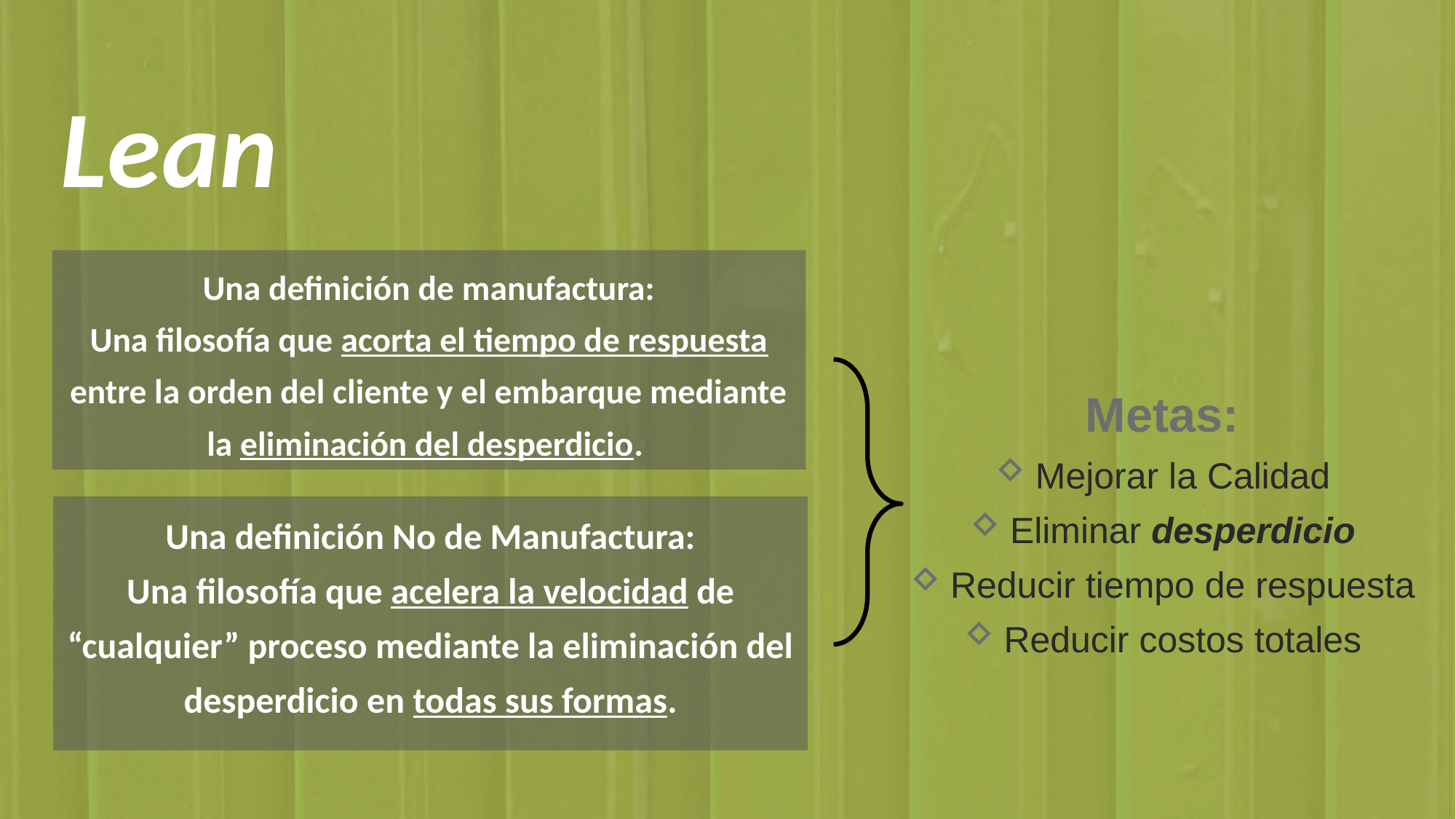

Lean
Una definición de manufactura:
Una filosofía que acorta el tiempo de respuesta entre la orden del cliente y el embarque mediante la eliminación del desperdicio.

Metas:
Mejorar la Calidad
Eliminar desperdicio
Reducir tiempo de respuesta
Reducir costos totales
Una definición No de Manufactura:
Una filosofía que acelera la velocidad de “cualquier” proceso mediante la eliminación del desperdicio en todas sus formas.